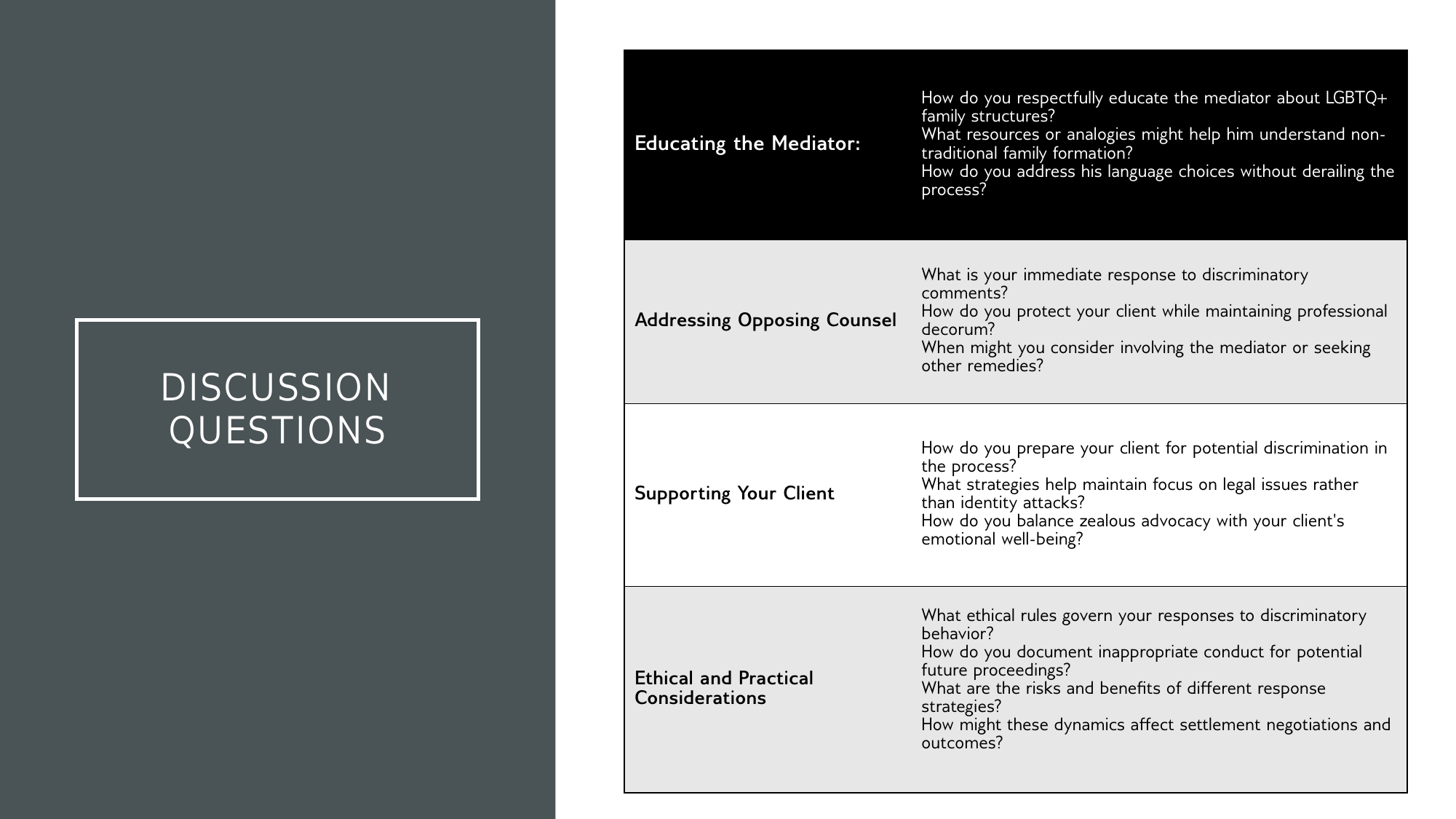

| Educating the Mediator: | How do you respectfully educate the mediator about LGBTQ+ family structures? What resources or analogies might help him understand non-traditional family formation? How do you address his language choices without derailing the process? |
| --- | --- |
| Addressing Opposing Counsel | What is your immediate response to discriminatory comments? How do you protect your client while maintaining professional decorum? When might you consider involving the mediator or seeking other remedies? |
| Supporting Your Client | How do you prepare your client for potential discrimination in the process? What strategies help maintain focus on legal issues rather than identity attacks? How do you balance zealous advocacy with your client's emotional well-being? |
| Ethical and Practical Considerations | What ethical rules govern your responses to discriminatory behavior? How do you document inappropriate conduct for potential future proceedings? What are the risks and benefits of different response strategies? How might these dynamics affect settlement negotiations and outcomes? |
# Discussion Questions